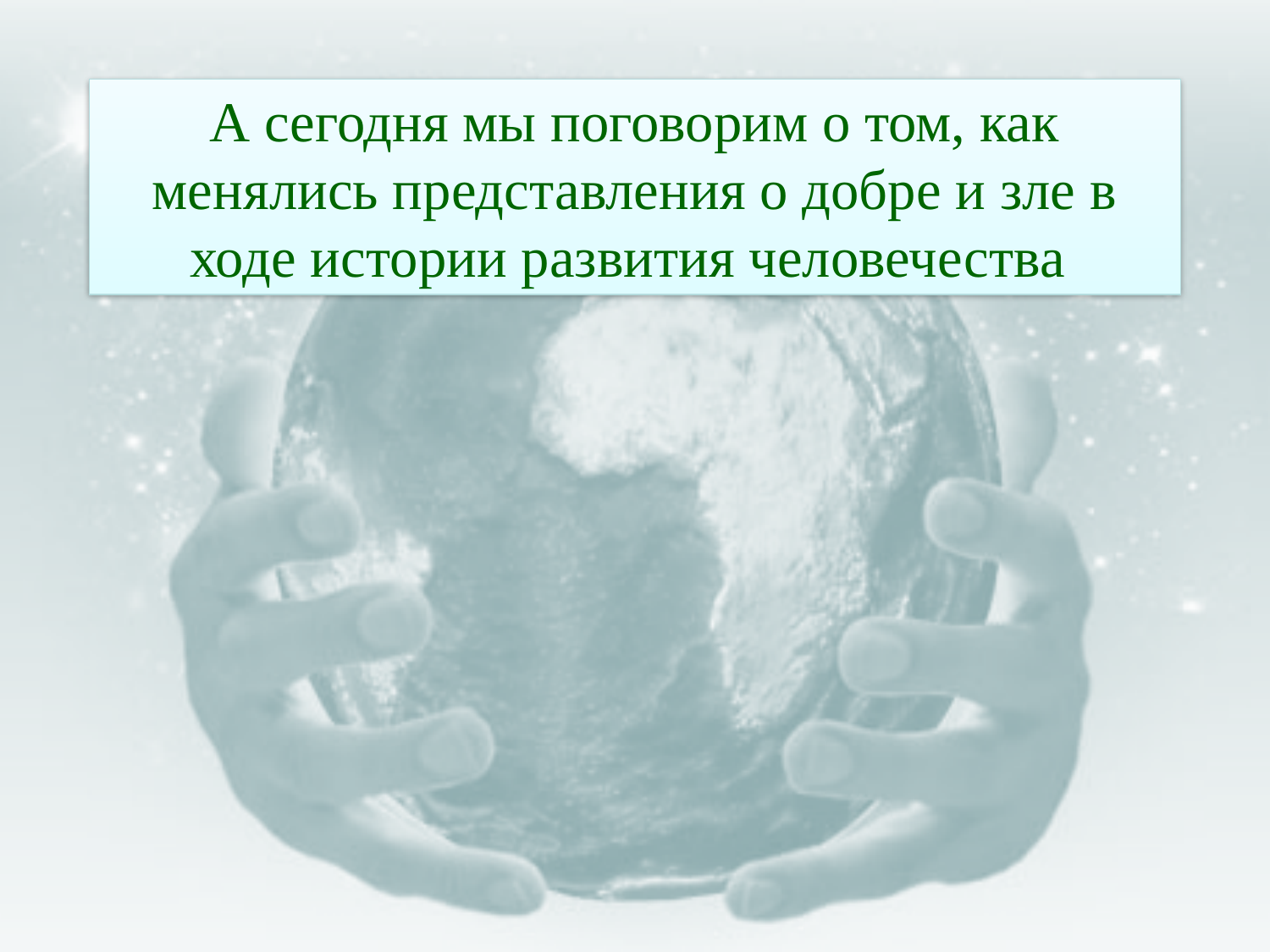

А сегодня мы поговорим о том, как менялись представления о добре и зле в ходе истории развития человечества